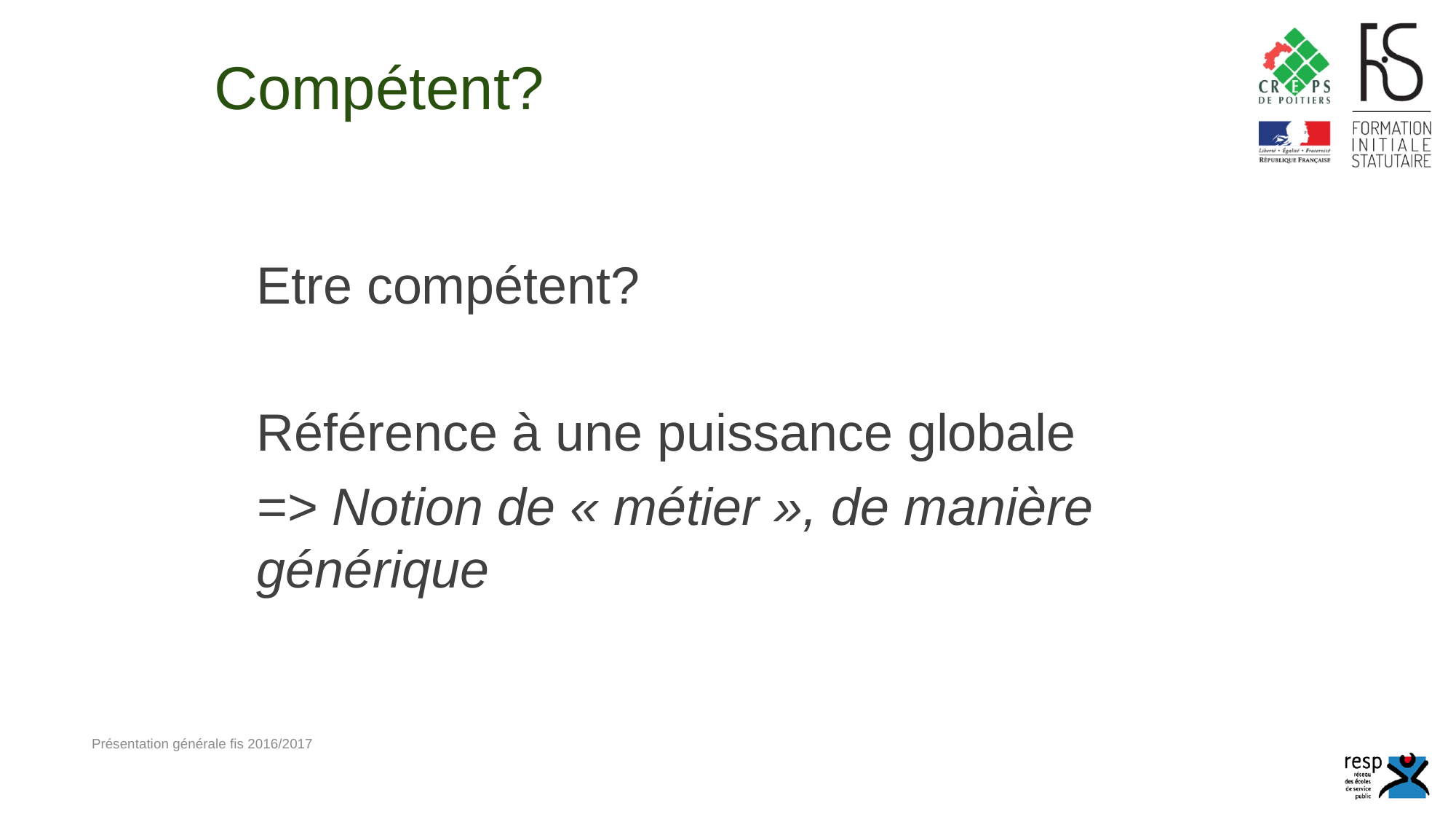

# Compétent?
Etre compétent?

Référence à une puissance globale
=> Notion de « métier », de manière générique

Présentation générale fis 2016/2017